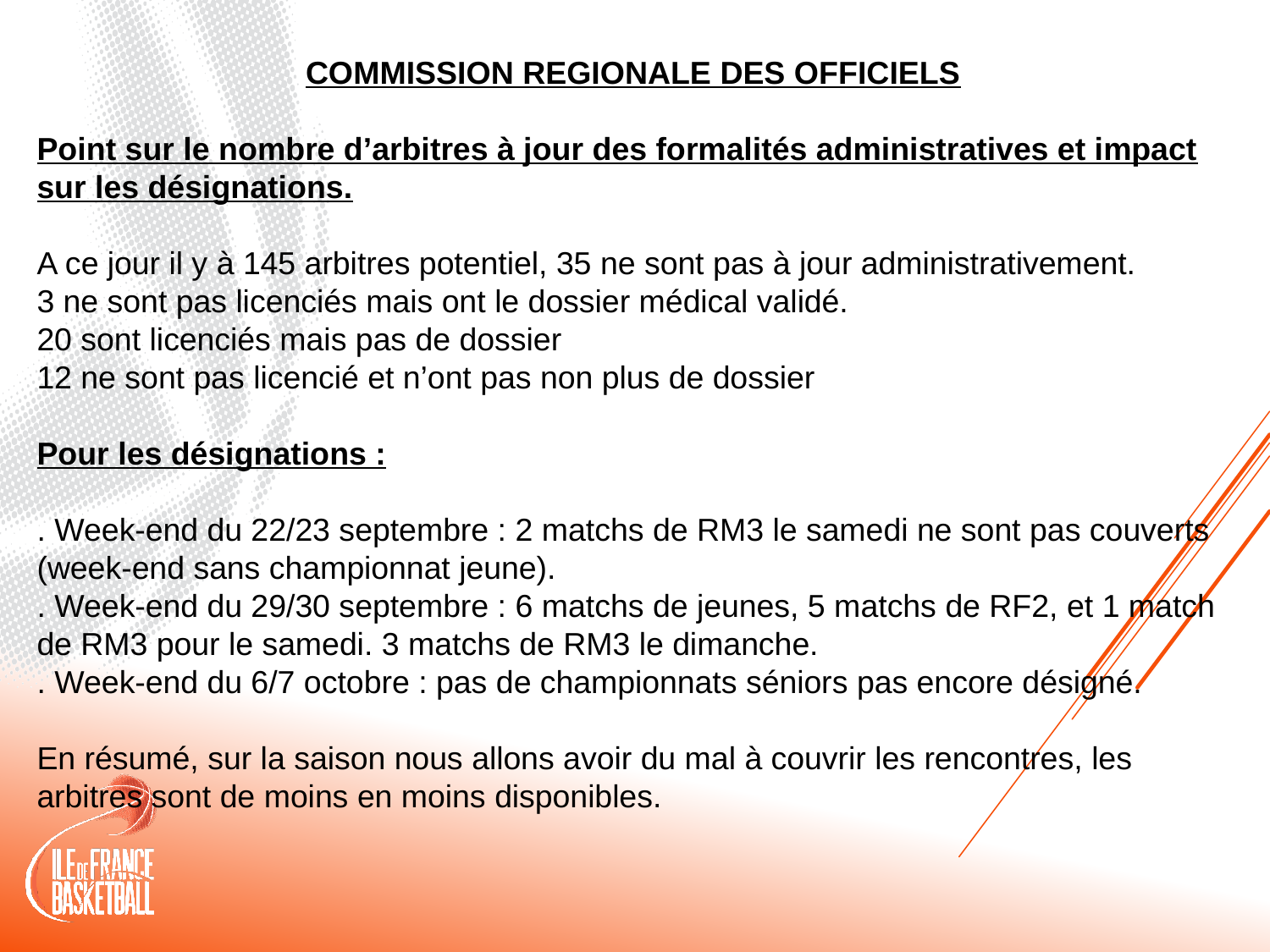

COMMISSION REGIONALE DES OFFICIELS

Point sur le nombre d’arbitres à jour des formalités administratives et impact sur les désignations.

A ce jour il y à 145 arbitres potentiel, 35 ne sont pas à jour administrativement.
3 ne sont pas licenciés mais ont le dossier médical validé.
20 sont licenciés mais pas de dossier
12 ne sont pas licencié et n’ont pas non plus de dossier

Pour les désignations :

. Week-end du 22/23 septembre : 2 matchs de RM3 le samedi ne sont pas couverts (week-end sans championnat jeune).
. Week-end du 29/30 septembre : 6 matchs de jeunes, 5 matchs de RF2, et 1 match de RM3 pour le samedi. 3 matchs de RM3 le dimanche.
. Week-end du 6/7 octobre : pas de championnats séniors pas encore désigné.

En résumé, sur la saison nous allons avoir du mal à couvrir les rencontres, les arbitres sont de moins en moins disponibles.